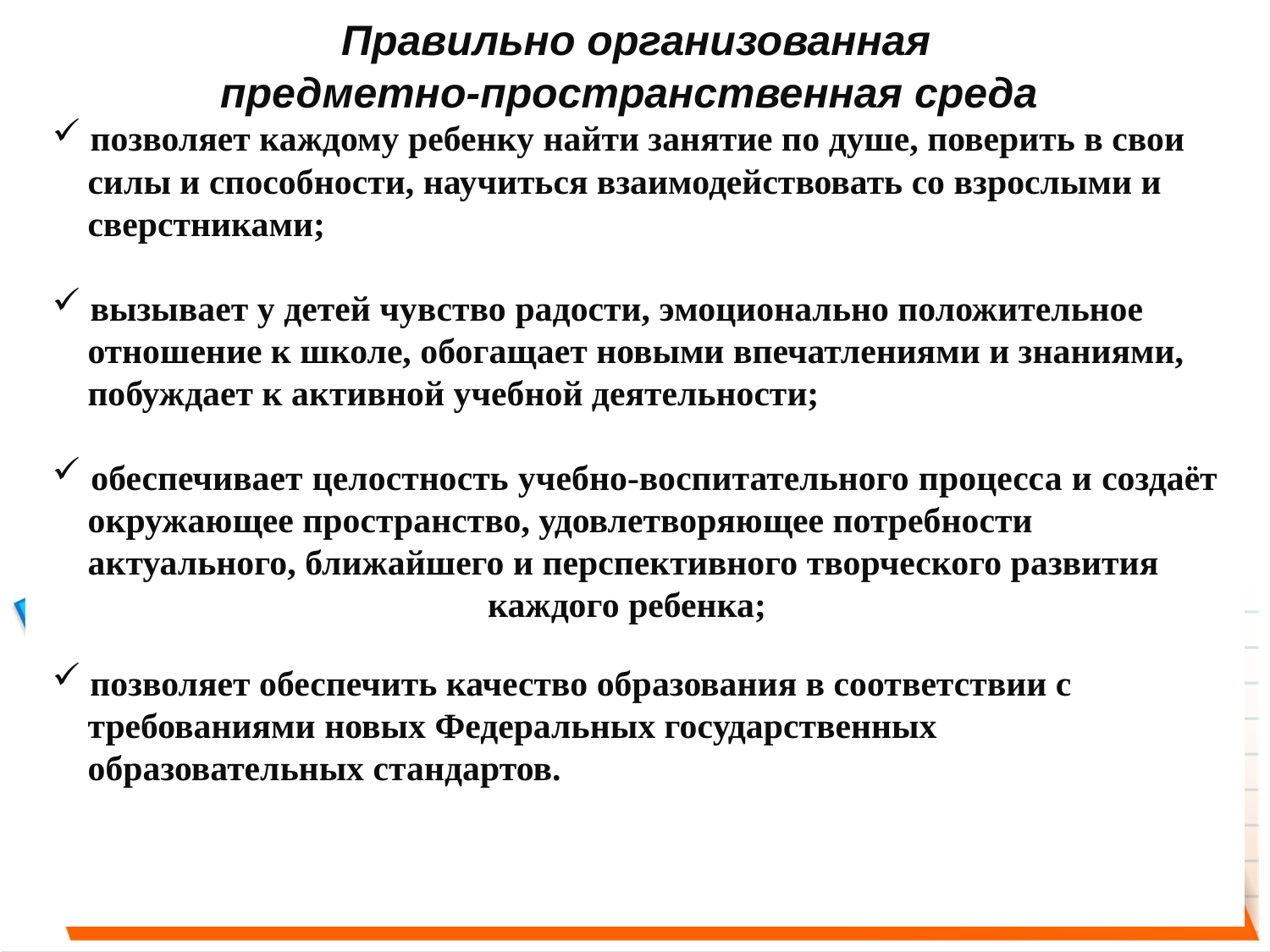

Правильно организованная
предметно-пространственная среда
 позволяет каждому ребенку найти занятие по душе, поверить в свои
    силы и способности, научиться взаимодействовать со взрослыми и
    сверстниками;

 вызывает у детей чувство радости, эмоционально положительное
    отношение к школе, обогащает новыми впечатлениями и знаниями,
    побуждает к активной учебной деятельности;

 обеспечивает целостность учебно-воспитательного процесса и создаёт
    окружающее пространство, удовлетворяющее потребности
    актуального, ближайшего и перспективного творческого развития
                                                 каждого ребенка;

 позволяет обеспечить качество образования в соответствии с
    требованиями новых Федеральных государственных
    образовательных стандартов.